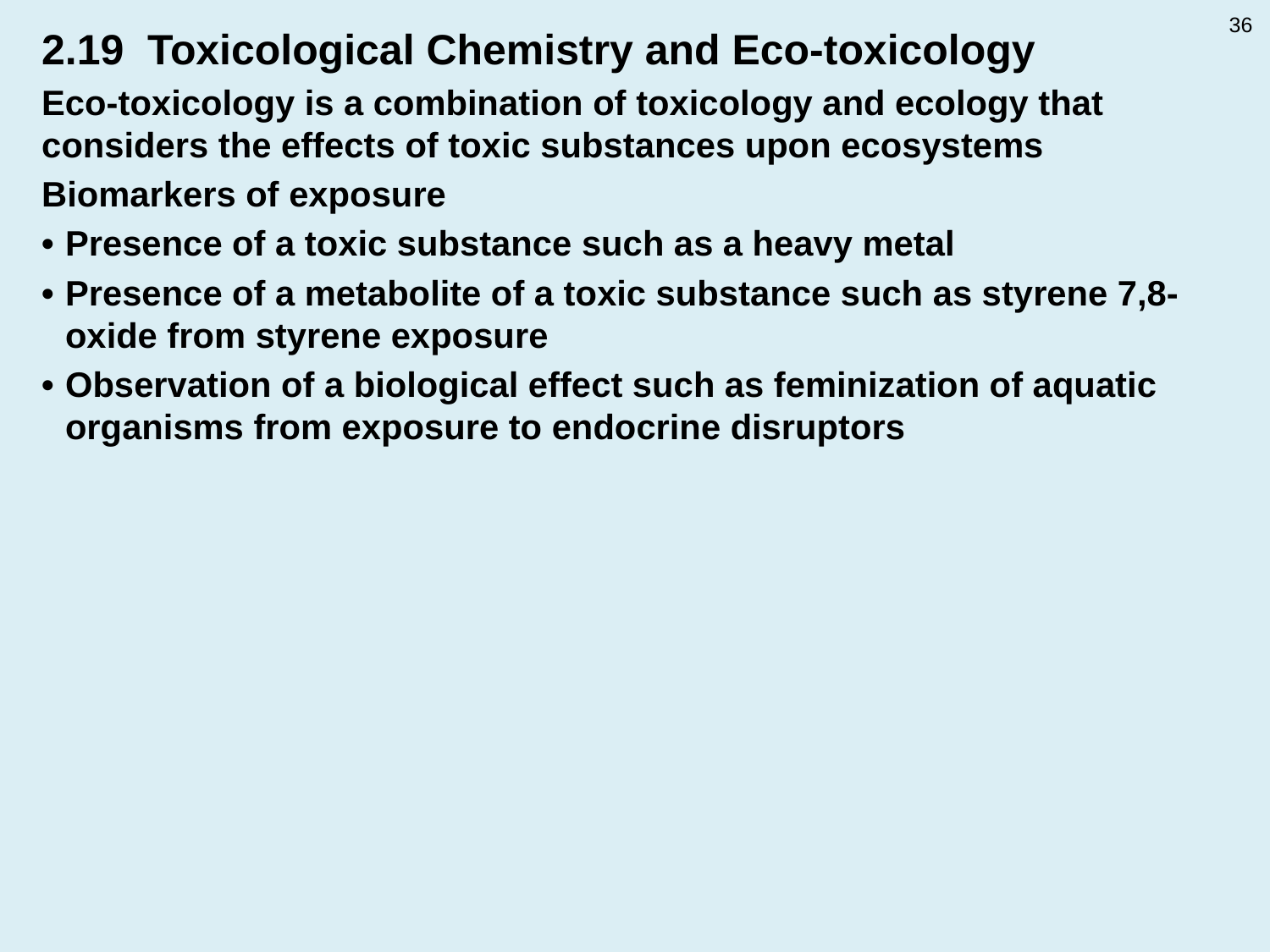

36
2.19  Toxicological Chemistry and Eco-toxicology
Eco-toxicology is a combination of toxicology and ecology that considers the effects of toxic substances upon ecosystems
Biomarkers of exposure
•	Presence of a toxic substance such as a heavy metal
•	Presence of a metabolite of a toxic substance such as styrene 7,8-oxide from styrene exposure
•	Observation of a biological effect such as feminization of aquatic organisms from exposure to endocrine disruptors